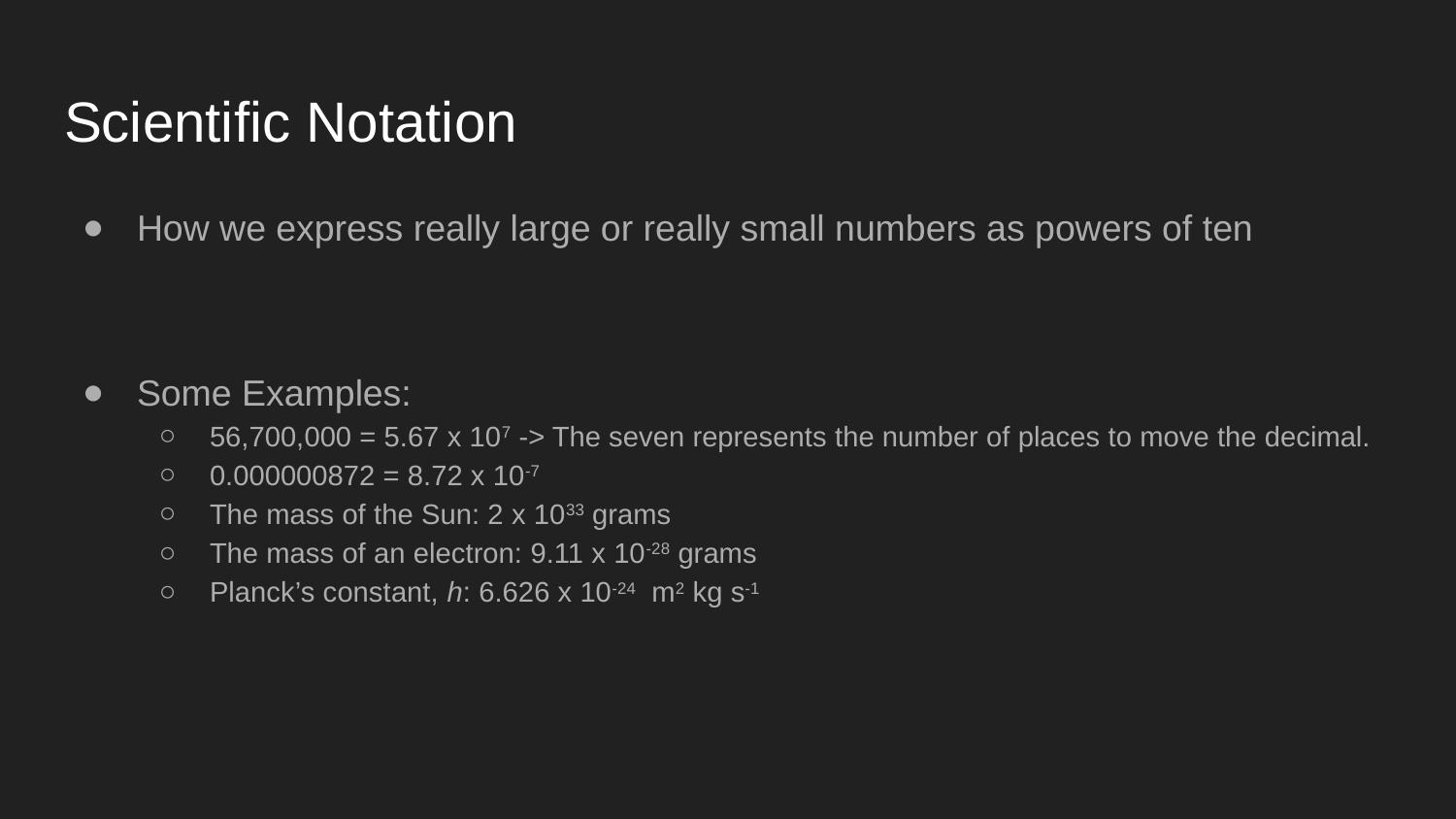

# Scientific Notation
How we express really large or really small numbers as powers of ten

Some Examples:
56,700,000 = 5.67 x 107 -> The seven represents the number of places to move the decimal.
0.000000872 = 8.72 x 10-7
The mass of the Sun: 2 x 1033 grams
The mass of an electron: 9.11 x 10-28 grams
Planck’s constant, h: 6.626 x 10-24  m2 kg s-1